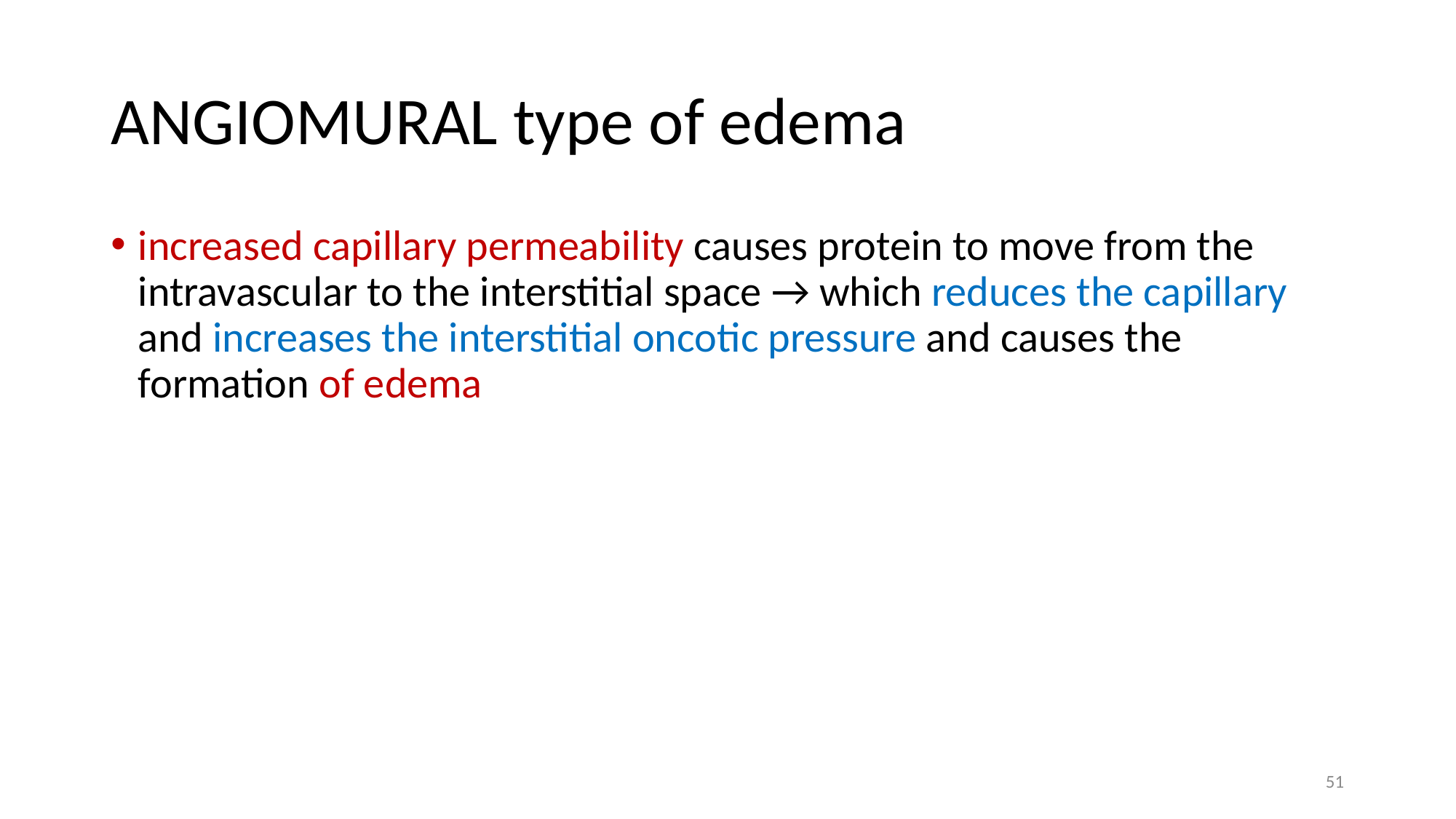

# ANGIOMURAL type of edema
increased capillary permeability causes protein to move from the intravascular to the interstitial space → which reduces the capillary and increases the interstitial oncotic pressure and causes the formation of edema
51